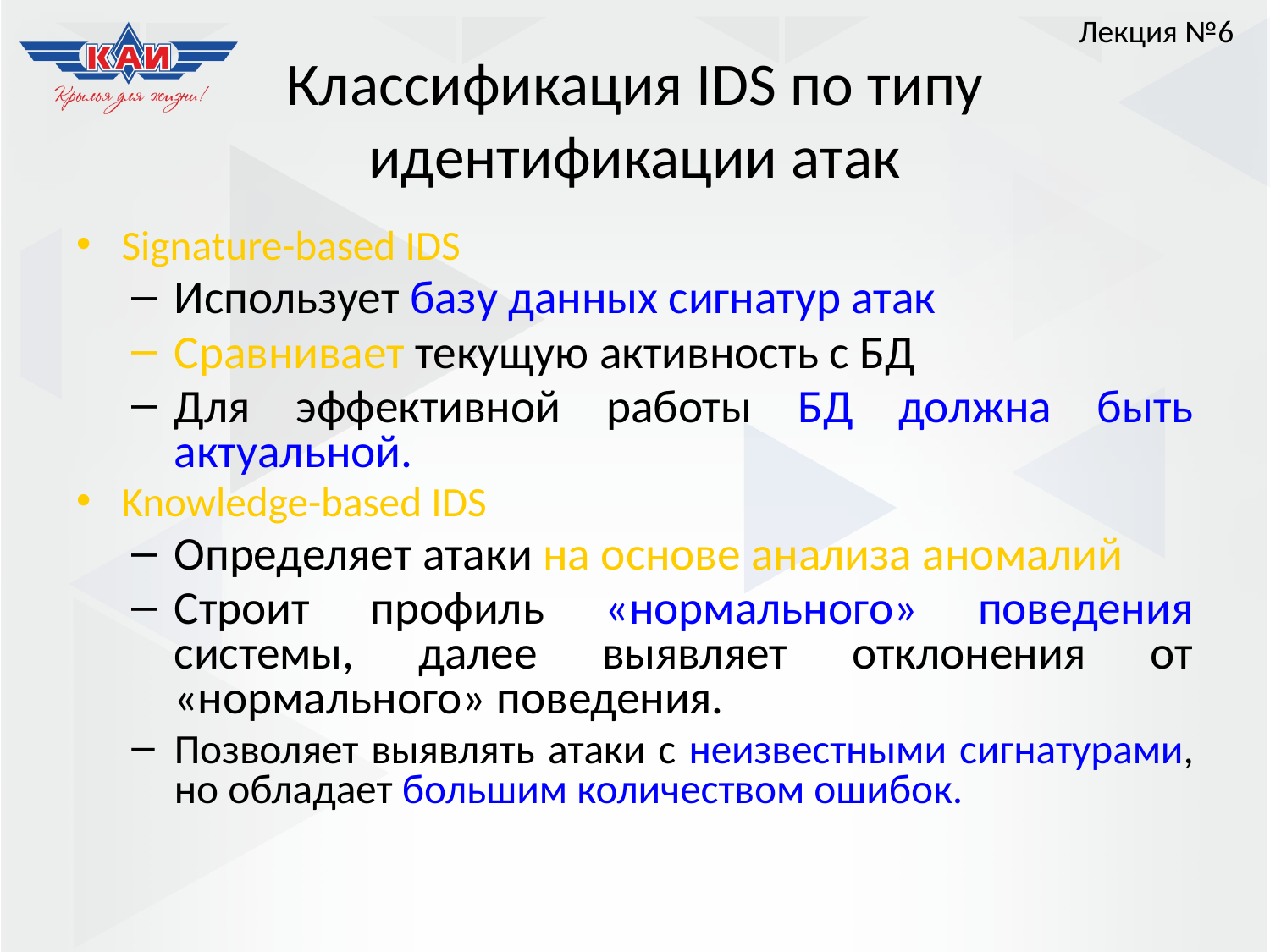

Лекция №6
# Классификация IDS по типу идентификации атак
Signature-based IDS
Использует базу данных сигнатур атак
Сравнивает текущую активность с БД
Для эффективной работы БД должна быть актуальной.
Knowledge-based IDS
Определяет атаки на основе анализа аномалий
Строит профиль «нормального» поведения системы, далее выявляет отклонения от «нормального» поведения.
Позволяет выявлять атаки с неизвестными сигнатурами, но обладает большим количеством ошибок.